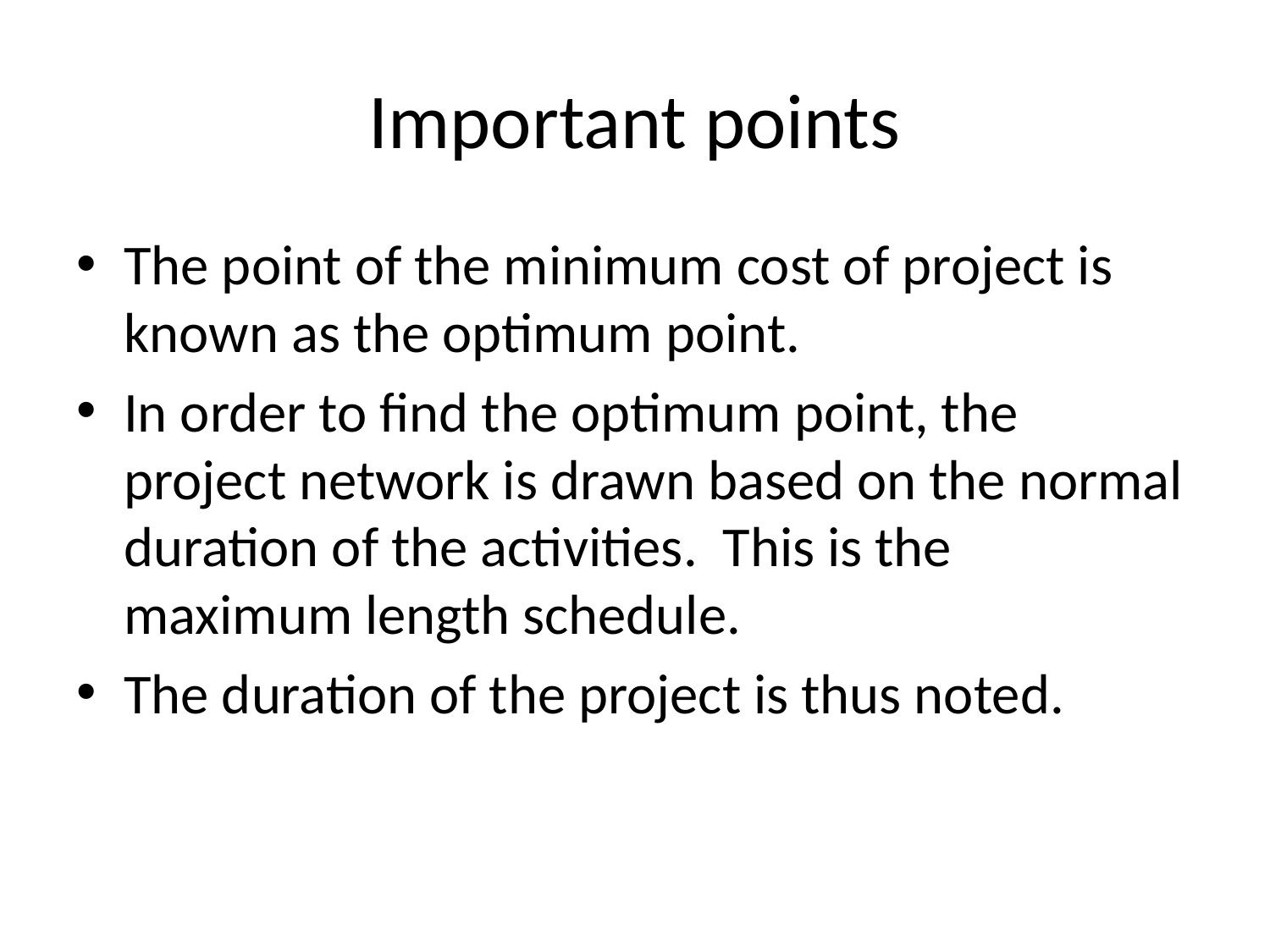

# Important points
The point of the minimum cost of project is known as the optimum point.
In order to find the optimum point, the project network is drawn based on the normal duration of the activities.  This is the maximum length schedule.
The duration of the project is thus noted.